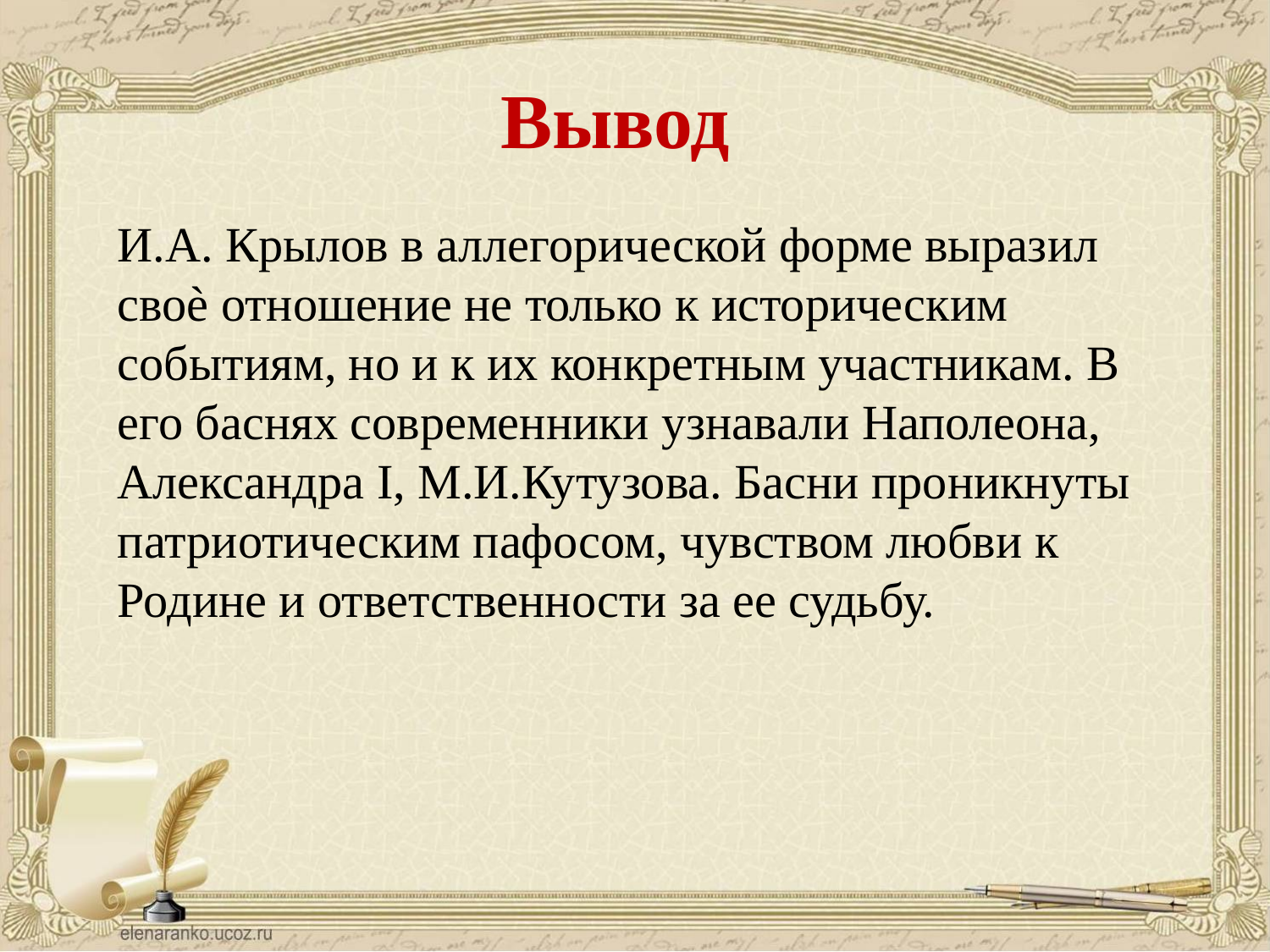

# Вывод
И.А. Крылов в аллегорической форме выразил своѐ отношение не только к историческим событиям, но и к их конкретным участникам. В его баснях современники узнавали Наполеона, Александра I, М.И.Кутузова. Басни проникнуты патриотическим пафосом, чувством любви к Родине и ответственности за ее судьбу.